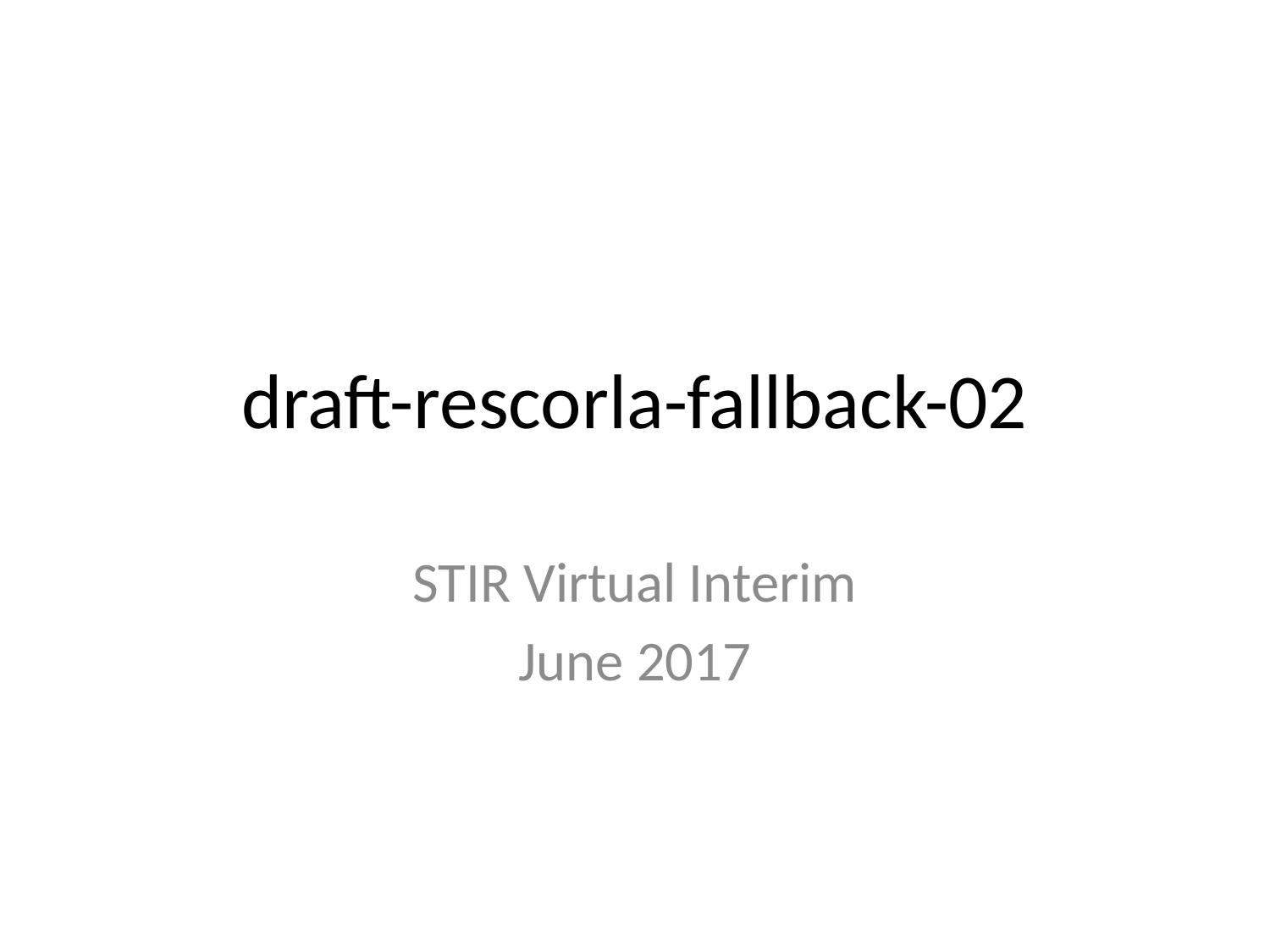

# draft-rescorla-fallback-02
STIR Virtual Interim
June 2017